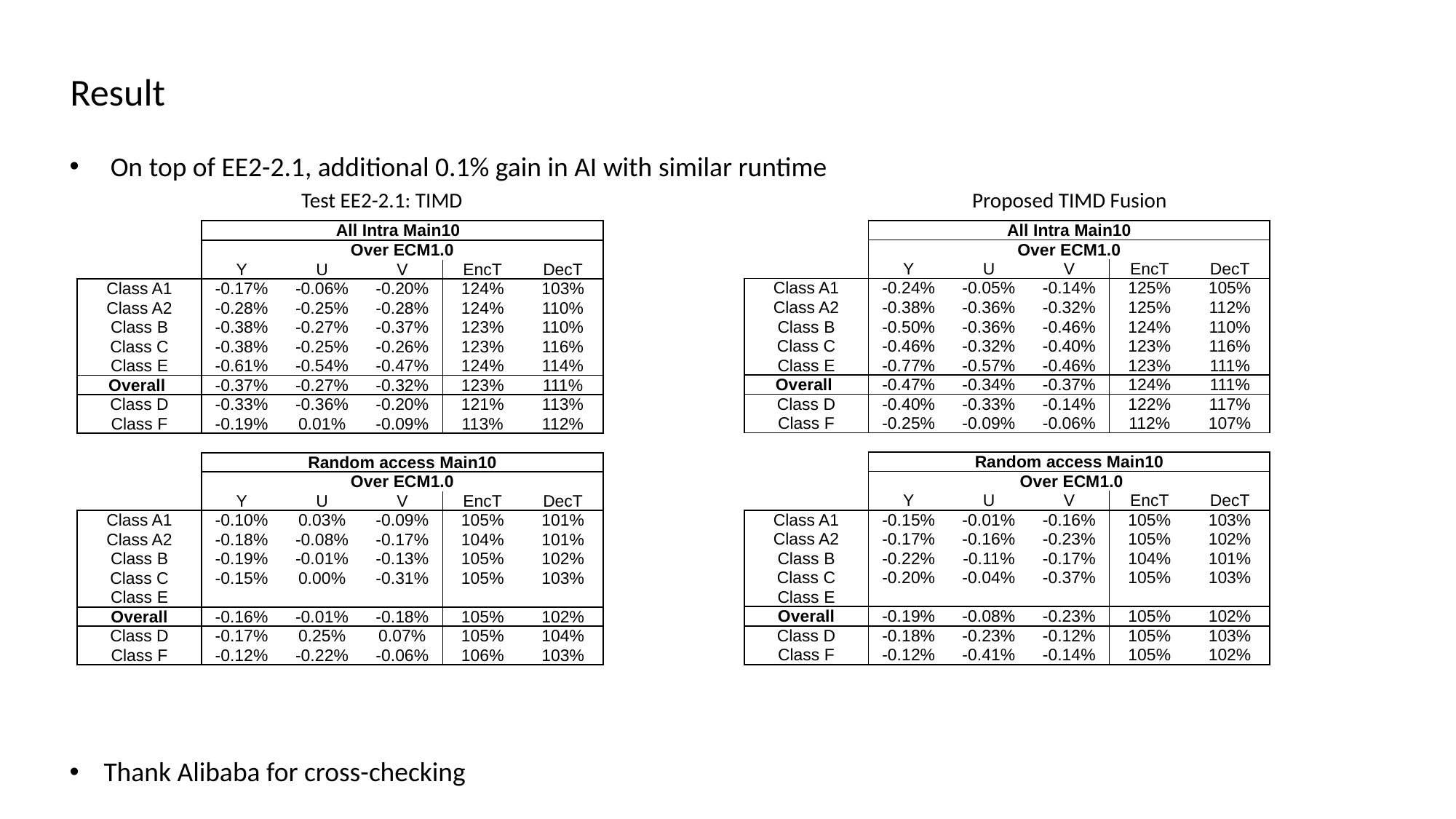

# Result
On top of EE2-2.1, additional 0.1% gain in AI with similar runtime
                                                 Test EE2-2.1: TIMD                                                                                                            Proposed TIMD Fusion

Thank Alibaba for cross-checking

|  | All Intra Main10 |  | All Intra Main10 |  |  |
| --- | --- | --- | --- | --- | --- |
|  | Over ECM1.0 |  | Over ECM1.0 |  |  |
|  | Y | U | V | EncT | DecT |
| Class A1 | -0.24% | -0.05% | -0.14% | 125% | 105% |
| Class A2 | -0.38% | -0.36% | -0.32% | 125% | 112% |
| Class B | -0.50% | -0.36% | -0.46% | 124% | 110% |
| Class C | -0.46% | -0.32% | -0.40% | 123% | 116% |
| Class E | -0.77% | -0.57% | -0.46% | 123% | 111% |
| Overall | -0.47% | -0.34% | -0.37% | 124% | 111% |
| Class D | -0.40% | -0.33% | -0.14% | 122% | 117% |
| Class F | -0.25% | -0.09% | -0.06% | 112% | 107% |
|  |  |  |  |  |  |
|  | Random access Main10 |  | Random access Main10 |  |  |
|  | Over ECM1.0 |  | Over ECM1.0 |  |  |
|  | Y | U | V | EncT | DecT |
| Class A1 | -0.15% | -0.01% | -0.16% | 105% | 103% |
| Class A2 | -0.17% | -0.16% | -0.23% | 105% | 102% |
| Class B | -0.22% | -0.11% | -0.17% | 104% | 101% |
| Class C | -0.20% | -0.04% | -0.37% | 105% | 103% |
| Class E |  |  |  |  |  |
| Overall | -0.19% | -0.08% | -0.23% | 105% | 102% |
| Class D | -0.18% | -0.23% | -0.12% | 105% | 103% |
| Class F | -0.12% | -0.41% | -0.14% | 105% | 102% |
|  | All Intra Main10 |  | All Intra Main10 |  |  |
| --- | --- | --- | --- | --- | --- |
|  | Over ECM1.0 |  | Over ECM1.0 |  |  |
|  | Y | U | V | EncT | DecT |
| Class A1 | -0.17% | -0.06% | -0.20% | 124% | 103% |
| Class A2 | -0.28% | -0.25% | -0.28% | 124% | 110% |
| Class B | -0.38% | -0.27% | -0.37% | 123% | 110% |
| Class C | -0.38% | -0.25% | -0.26% | 123% | 116% |
| Class E | -0.61% | -0.54% | -0.47% | 124% | 114% |
| Overall | -0.37% | -0.27% | -0.32% | 123% | 111% |
| Class D | -0.33% | -0.36% | -0.20% | 121% | 113% |
| Class F | -0.19% | 0.01% | -0.09% | 113% | 112% |
|  |  |  |  |  |  |
|  | Random access Main10 |  | Random access Main10 |  |  |
|  | Over ECM1.0 |  | Over ECM1.0 |  |  |
|  | Y | U | V | EncT | DecT |
| Class A1 | -0.10% | 0.03% | -0.09% | 105% | 101% |
| Class A2 | -0.18% | -0.08% | -0.17% | 104% | 101% |
| Class B | -0.19% | -0.01% | -0.13% | 105% | 102% |
| Class C | -0.15% | 0.00% | -0.31% | 105% | 103% |
| Class E |  |  |  |  |  |
| Overall | -0.16% | -0.01% | -0.18% | 105% | 102% |
| Class D | -0.17% | 0.25% | 0.07% | 105% | 104% |
| Class F | -0.12% | -0.22% | -0.06% | 106% | 103% |